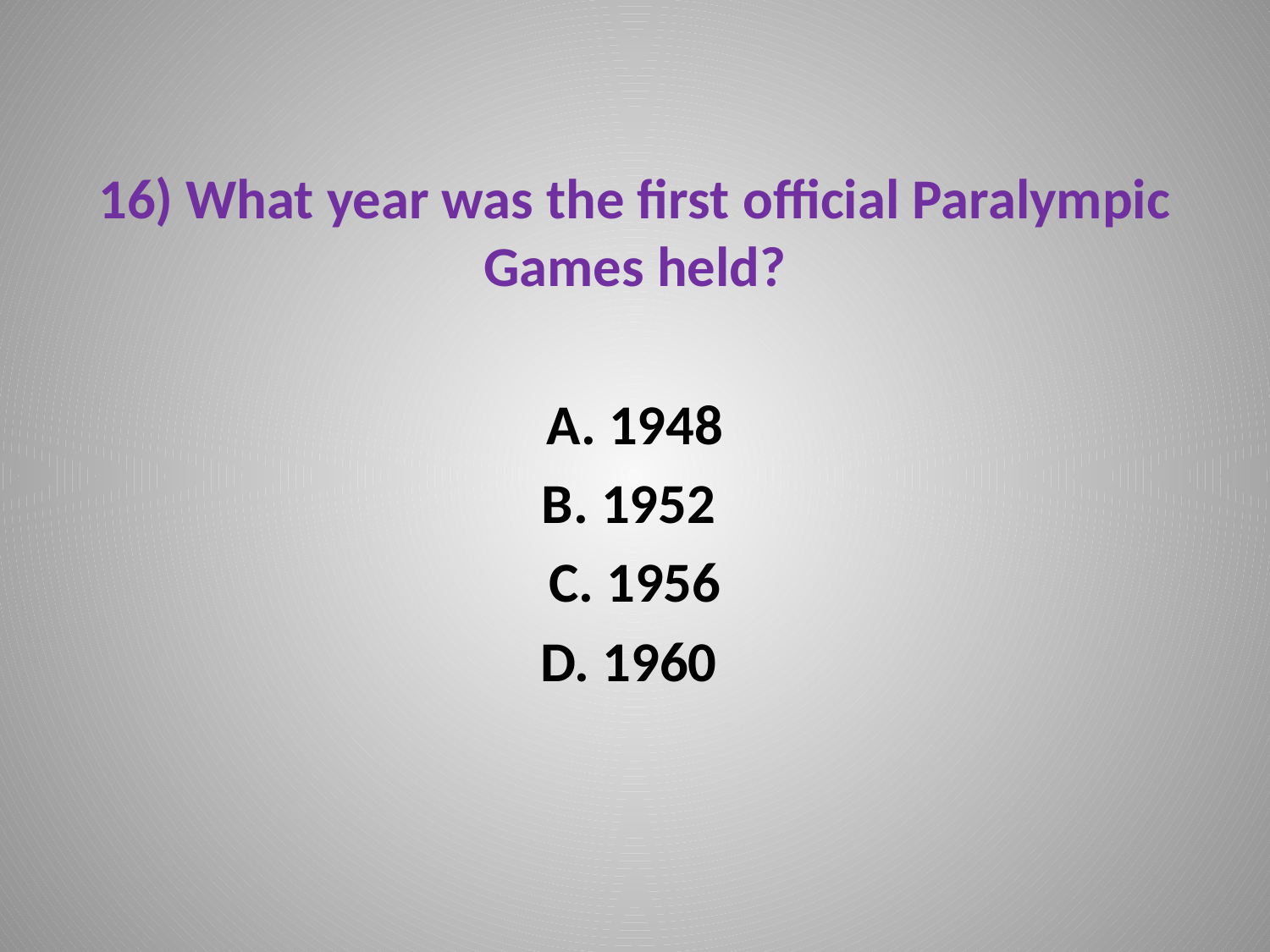

16) What year was the first official Paralympic Games held?

A. 1948
B. 1952
C. 1956
D. 1960